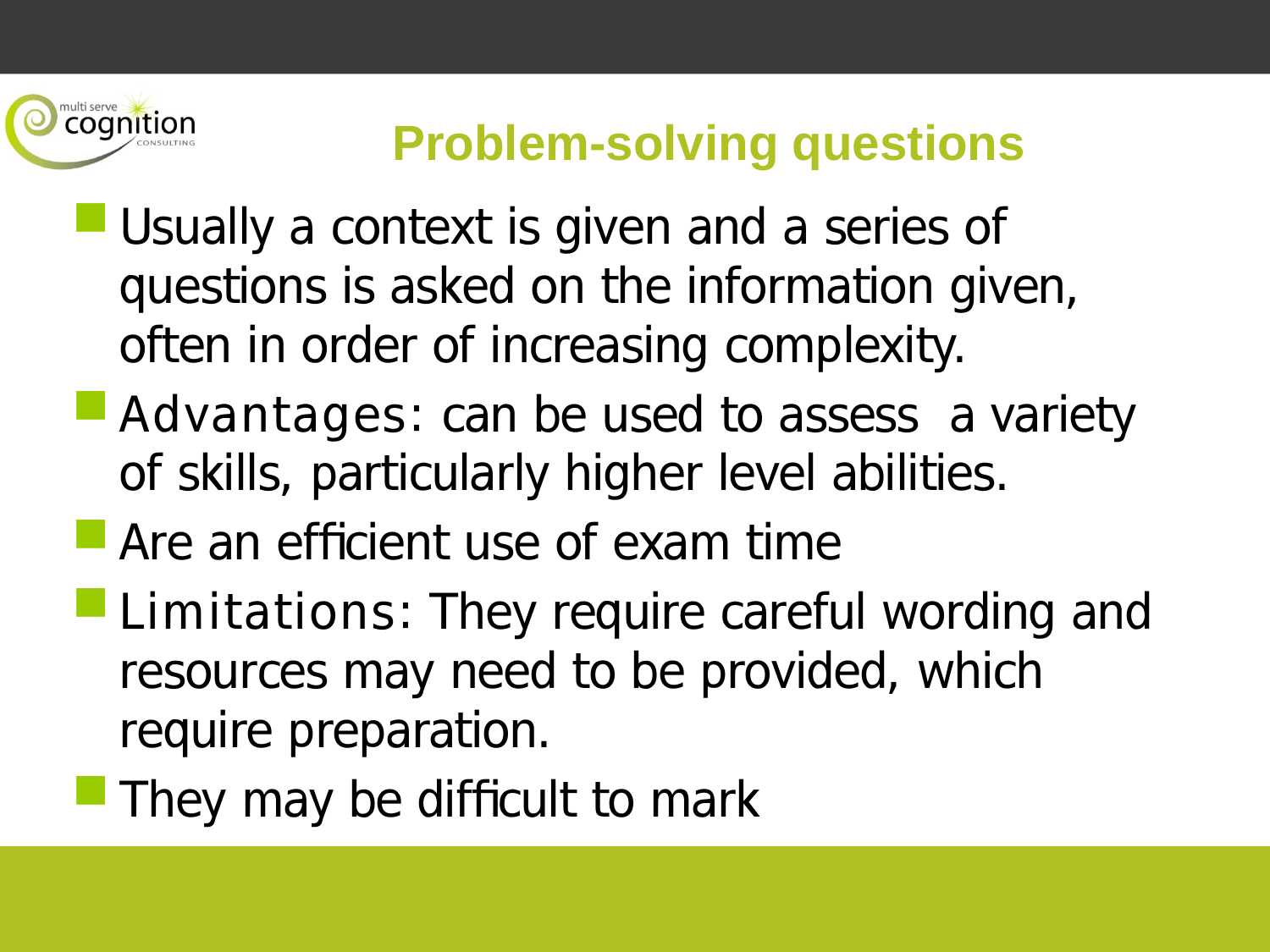

# Problem-solving questions
Usually a context is given and a series of questions is asked on the information given, often in order of increasing complexity.
Advantages: can be used to assess  a variety of skills, particularly higher level abilities.
Are an efficient use of exam time
Limitations: They require careful wording and resources may need to be provided, which require preparation.
They may be difficult to mark